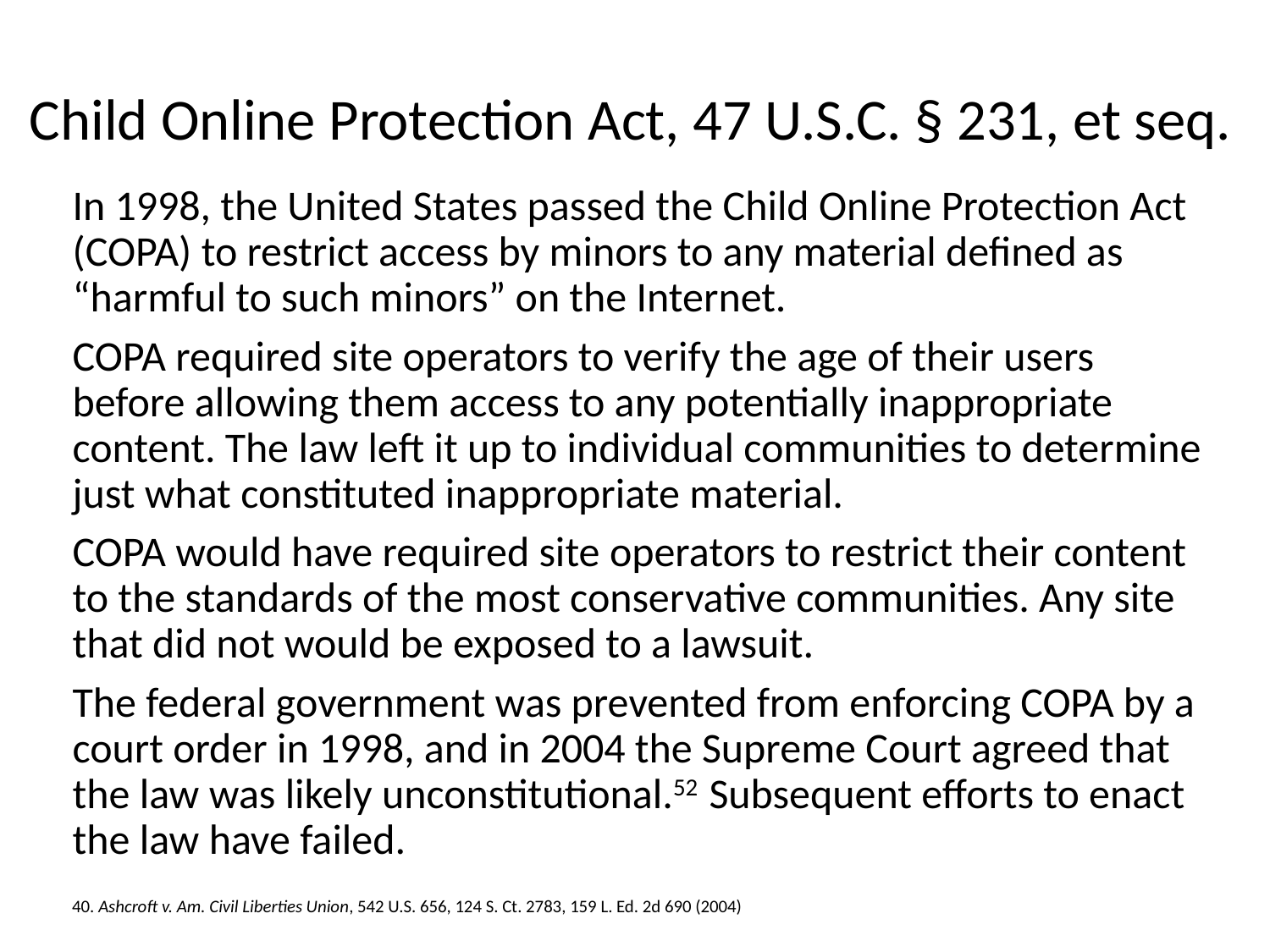

# Child Online Protection Act, 47 U.S.C. § 231, et seq.
In 1998, the United States passed the Child Online Protection Act (COPA) to restrict access by minors to any material defined as “harmful to such minors” on the Internet.
COPA required site operators to verify the age of their users before allowing them access to any potentially inappropriate content. The law left it up to individual communities to determine just what constituted inappropriate material.
COPA would have required site operators to restrict their content to the standards of the most conservative communities. Any site that did not would be exposed to a lawsuit.
The federal government was prevented from enforcing COPA by a court order in 1998, and in 2004 the Supreme Court agreed that the law was likely unconstitutional.52  Subsequent efforts to enact the law have failed.
40. Ashcroft v. Am. Civil Liberties Union, 542 U.S. 656, 124 S. Ct. 2783, 159 L. Ed. 2d 690 (2004)